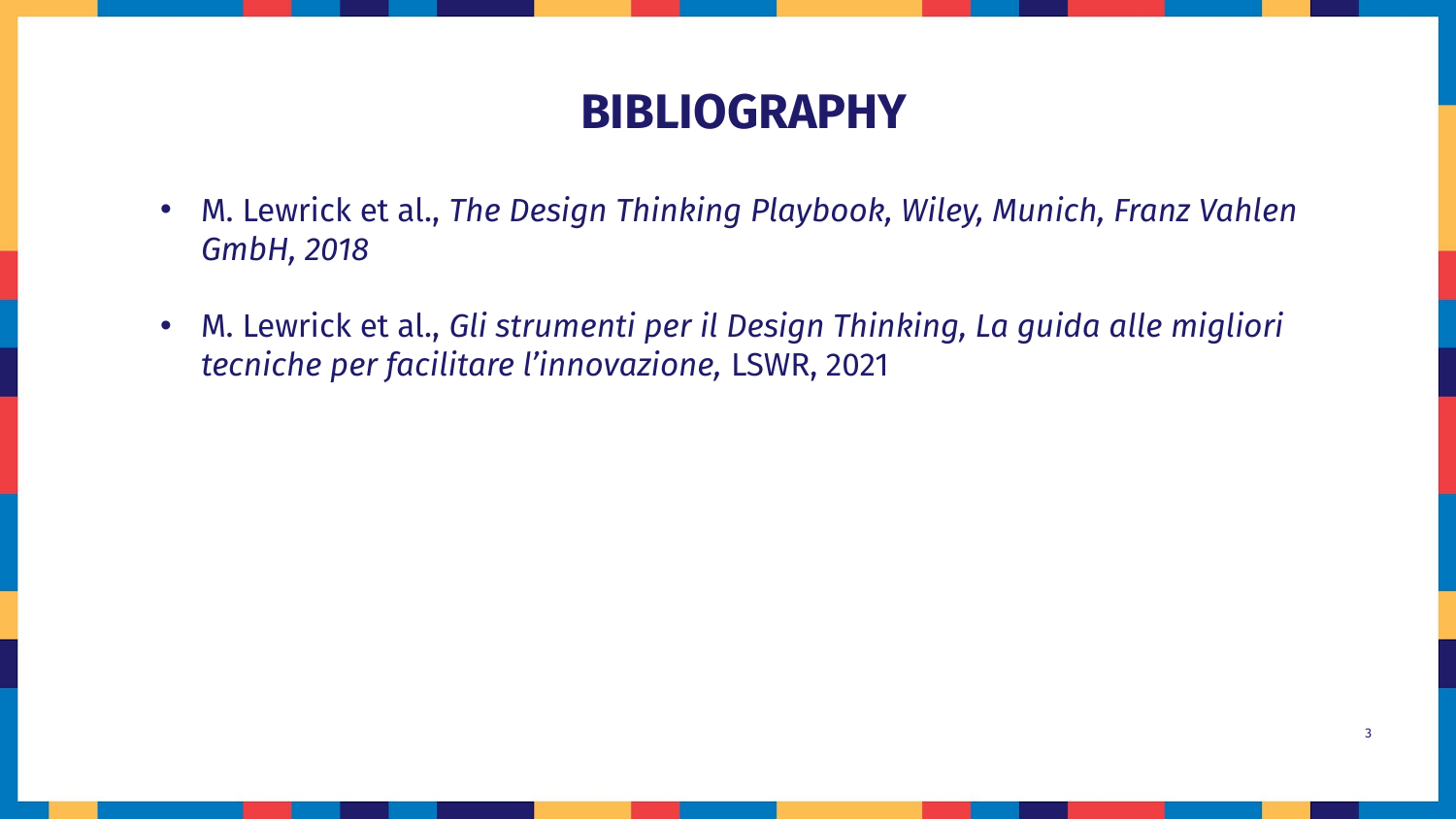

BIBLIOGRAPHY
M. Lewrick et al., The Design Thinking Playbook, Wiley, Munich, Franz Vahlen GmbH, 2018

M. Lewrick et al., Gli strumenti per il Design Thinking, La guida alle migliori tecniche per facilitare l’innovazione, LSWR, 2021
3